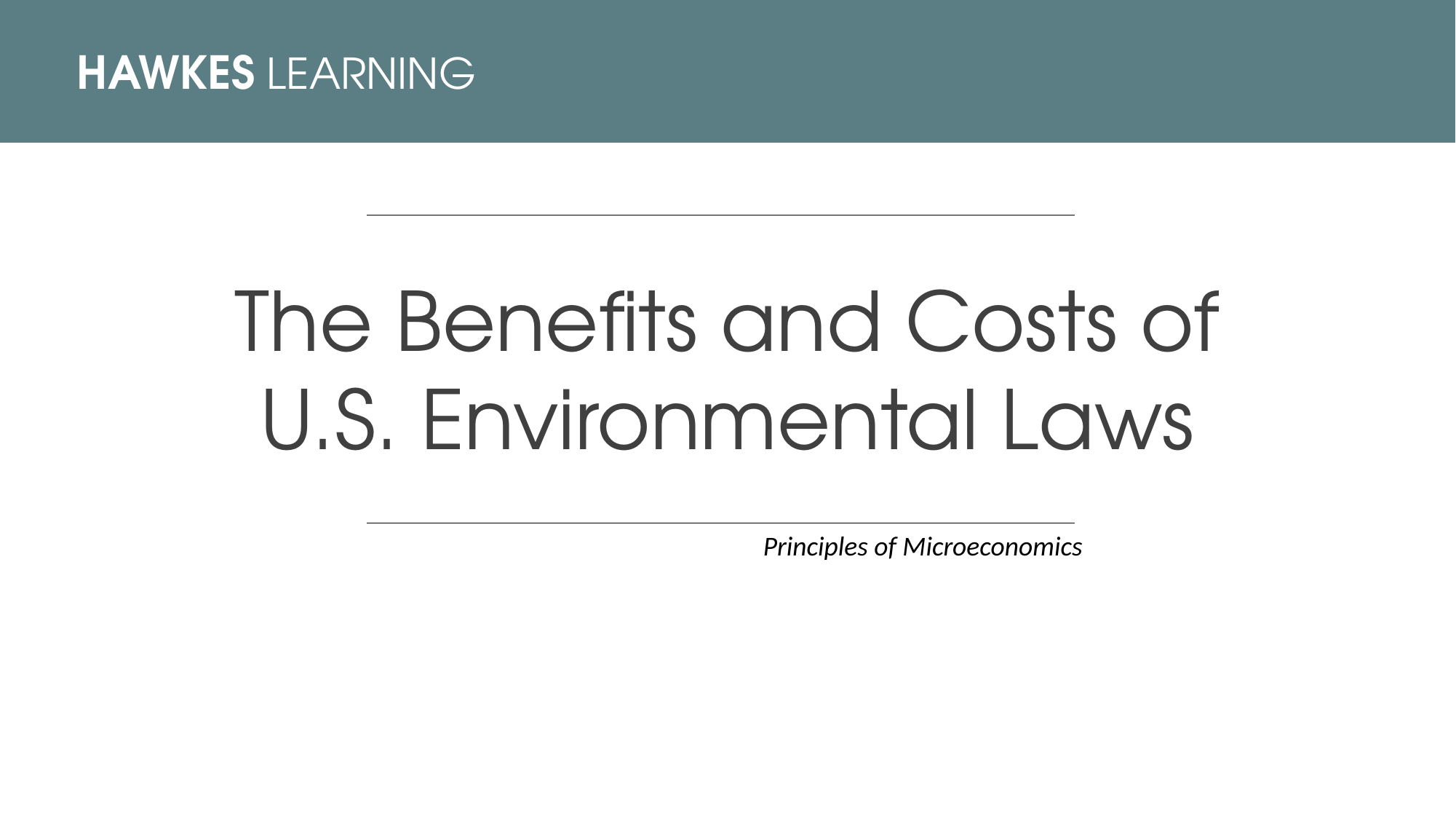

HAWKES LEARNING
The Benefits and Costs of U.S. Environmental Laws
Principles of Microeconomics